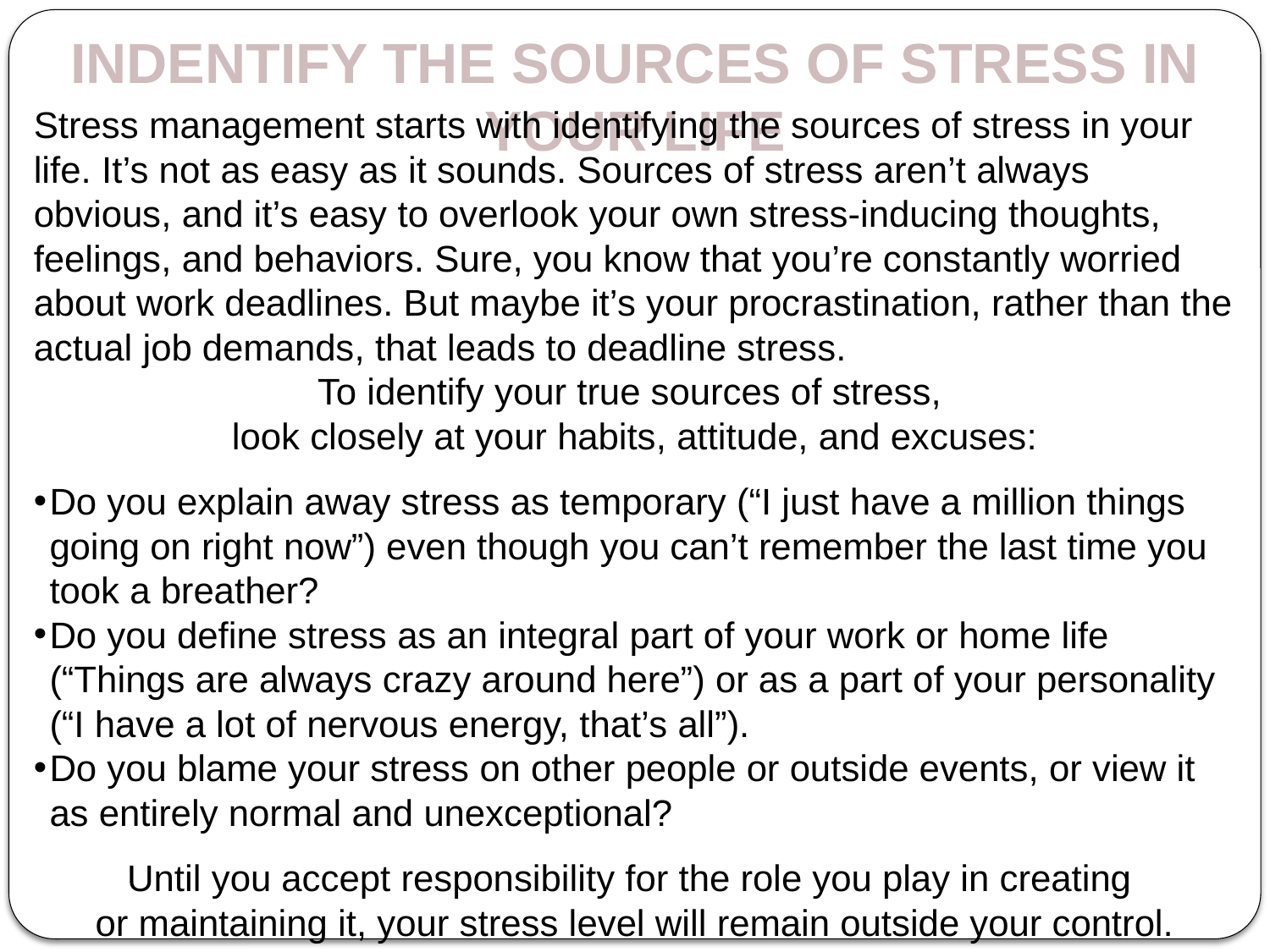

Indentify the Sources of Stress in Your Life
Stress management starts with identifying the sources of stress in your life. It’s not as easy as it sounds. Sources of stress aren’t always obvious, and it’s easy to overlook your own stress-inducing thoughts, feelings, and behaviors. Sure, you know that you’re constantly worried about work deadlines. But maybe it’s your procrastination, rather than the actual job demands, that leads to deadline stress.
To identify your true sources of stress,
look closely at your habits, attitude, and excuses:

Do you explain away stress as temporary (“I just have a million things going on right now”) even though you can’t remember the last time you took a breather?
Do you define stress as an integral part of your work or home life (“Things are always crazy around here”) or as a part of your personality (“I have a lot of nervous energy, that’s all”).
Do you blame your stress on other people or outside events, or view it as entirely normal and unexceptional?

Until you accept responsibility for the role you play in creating
or maintaining it, your stress level will remain outside your control.